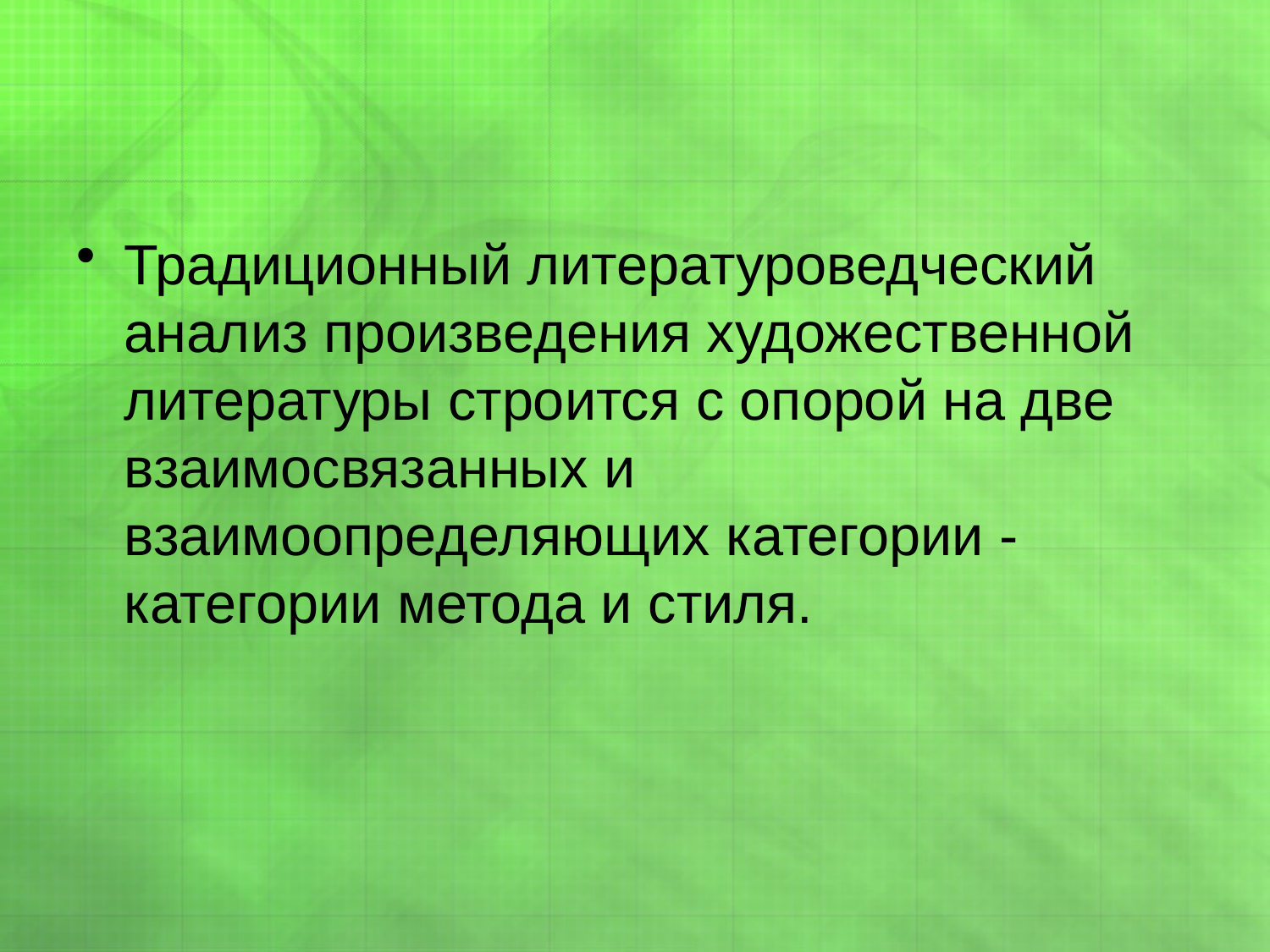

#
Традиционный литературоведческий анализ произведения художественной литературы строится с опорой на две взаимосвязанных и взаимоопределяющих категории - категории метода и стиля.